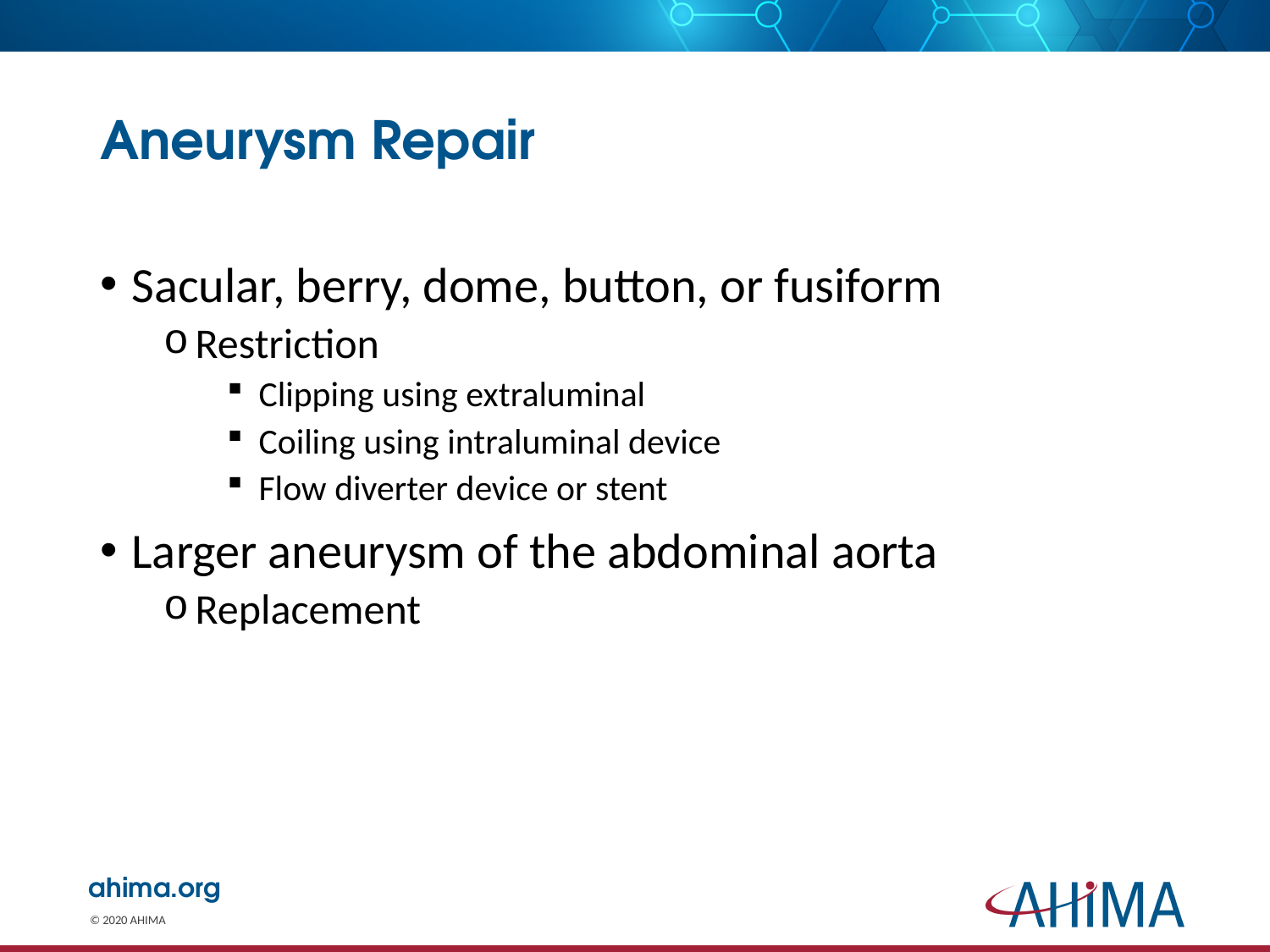

# Aneurysm Repair
Sacular, berry, dome, button, or fusiform
Restriction
Clipping using extraluminal
Coiling using intraluminal device
Flow diverter device or stent
Larger aneurysm of the abdominal aorta
Replacement